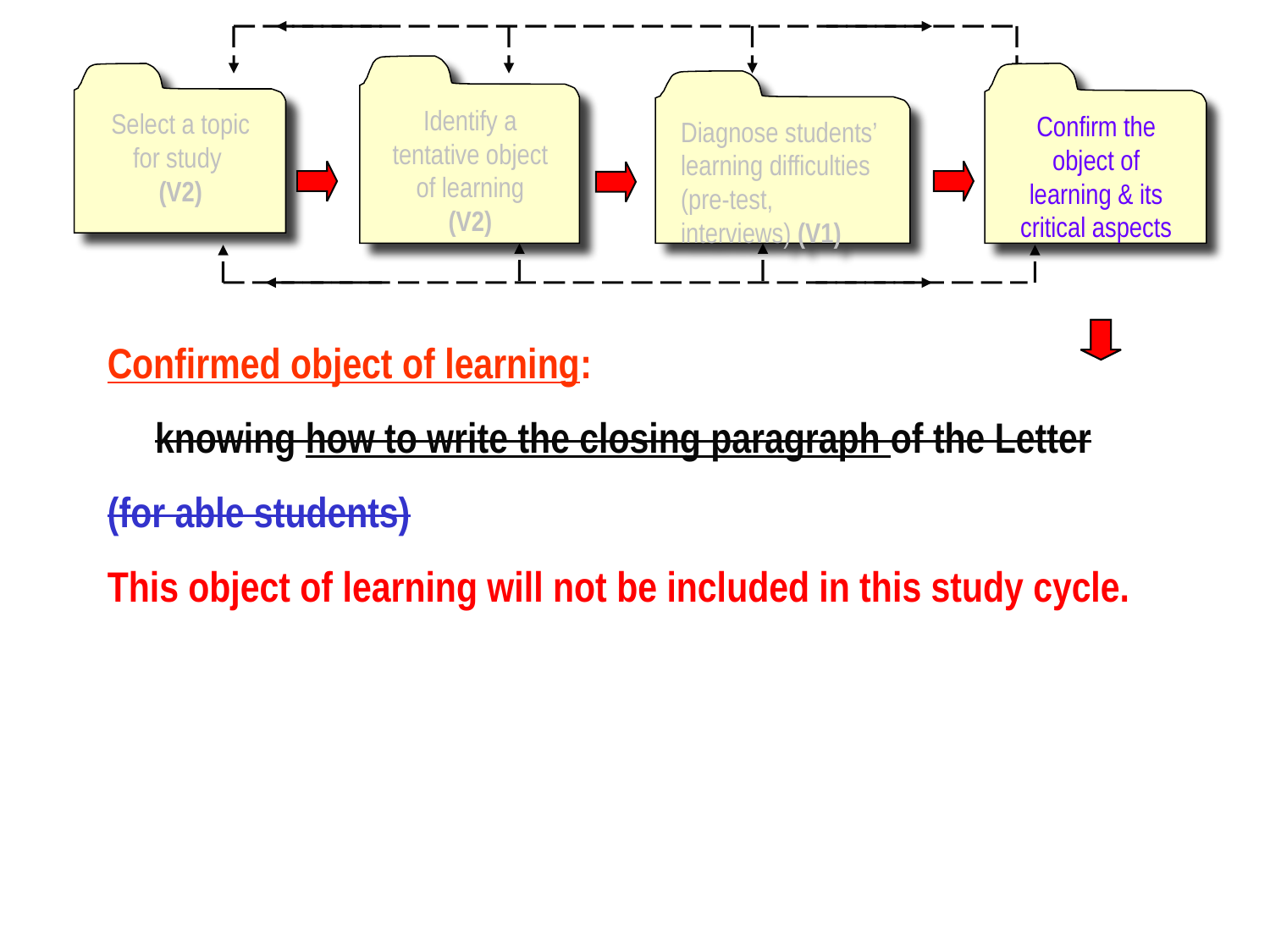

Identify a tentative object of learning
(V2)
Select a topic for study
(V2)
Confirm the object of learning & its critical aspects
Diagnose students’ learning difficulties (pre-test, interviews) (V1)

Confirmed object of learning:
	knowing how to write the closing paragraph of the Letter
(for able students)
This object of learning will not be included in this study cycle.